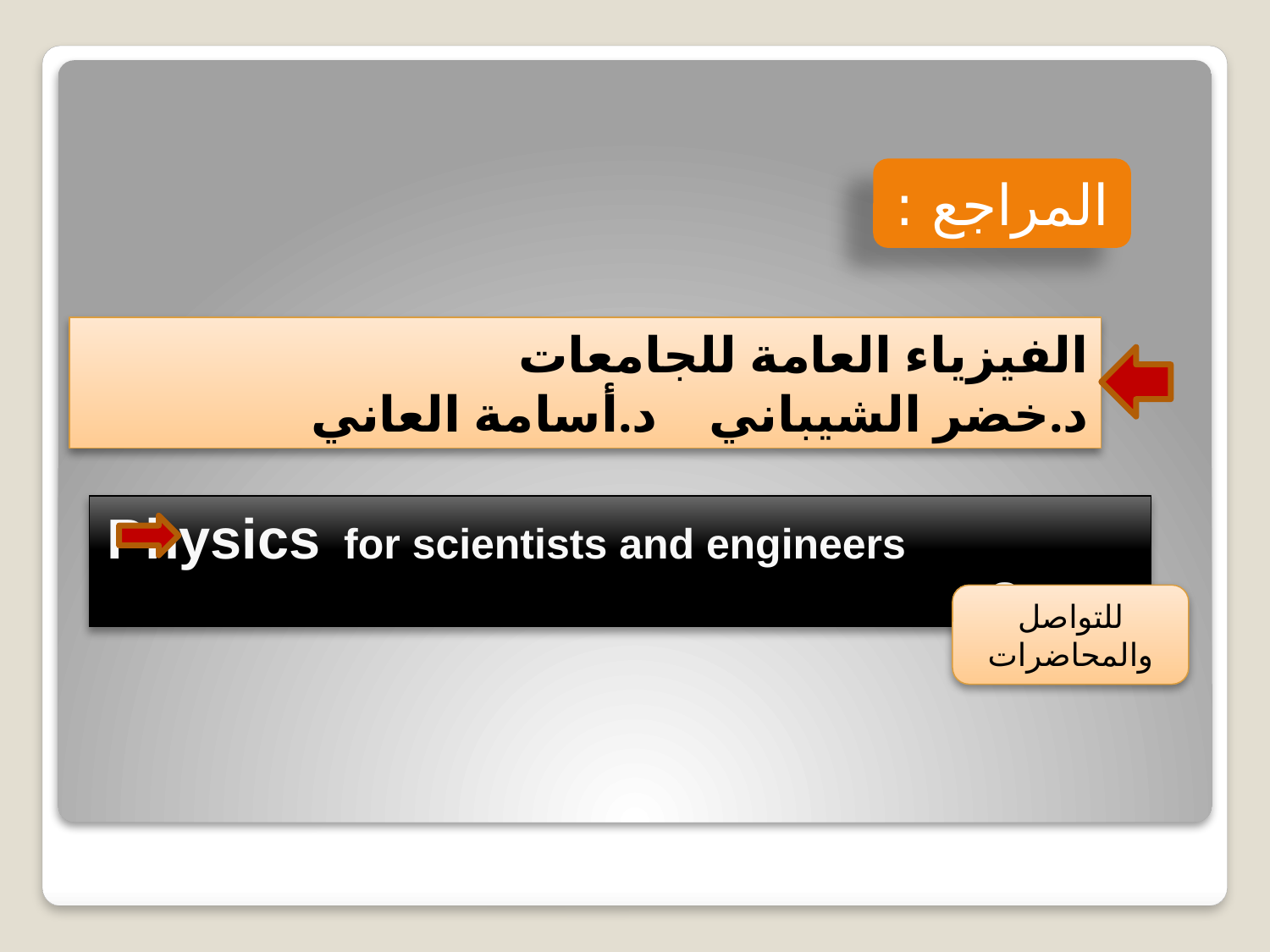

المراجع :
الفيزياء العامة للجامعات
د.خضر الشيباني    د.أسامة العاني

    Physics  for scientists and engineers               Serway

للتواصل والمحاضرات